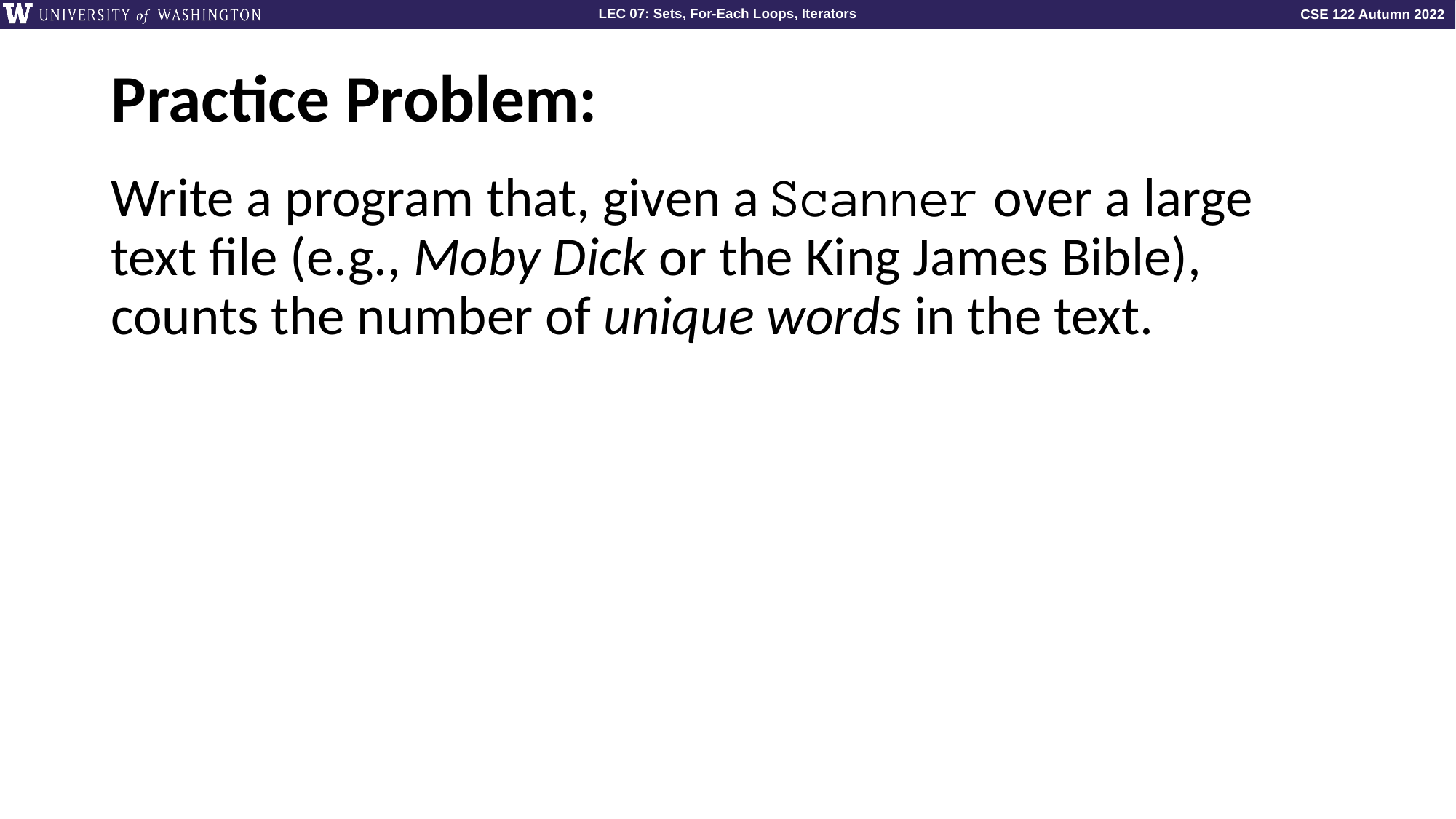

# Practice Problem:
Write a program that, given a Scanner over a large text file (e.g., Moby Dick or the King James Bible), counts the number of unique words in the text.